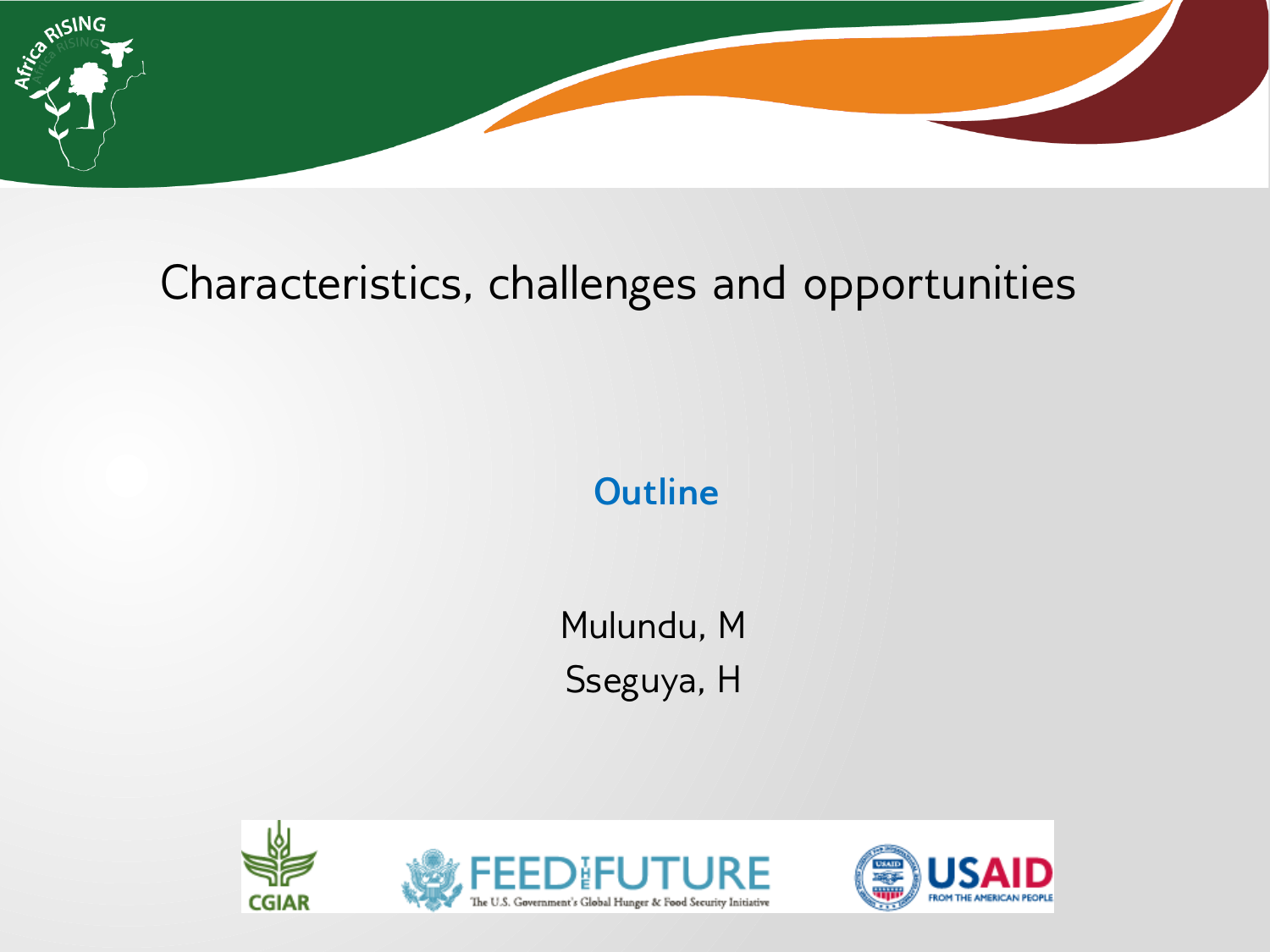

Characteristics, challenges and opportunities

Outline

Mulundu, M
Sseguya, H